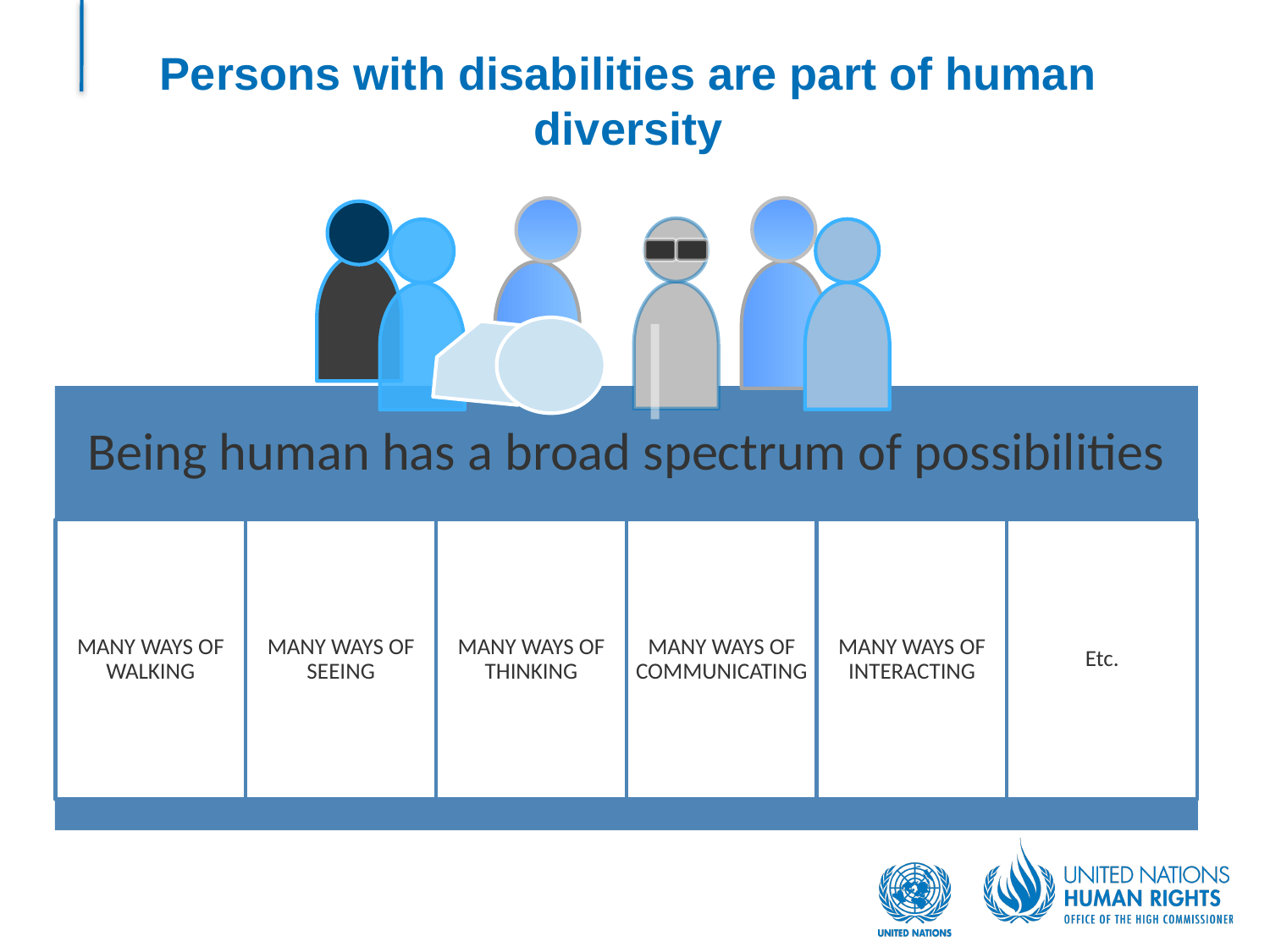

# Persons with disabilities are part of human diversity

Being human has a broad spectrum of possibilities
MANY WAYS OF WALKING
MANY WAYS OF SEEING
MANY WAYS OF THINKING
MANY WAYS OF COMMUNICATING
MANY WAYS OF INTERACTING
Etc.